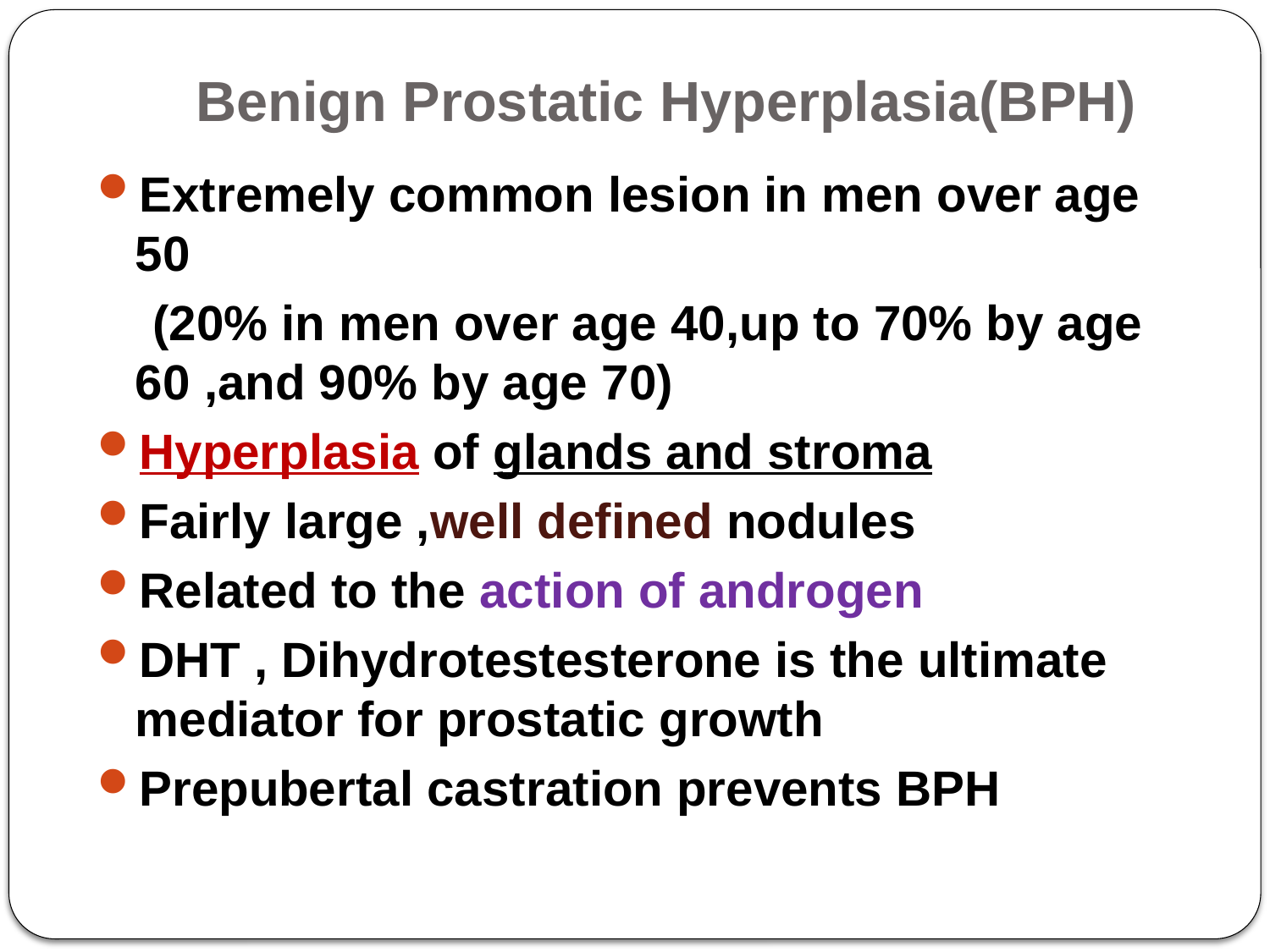

# Benign Prostatic Hyperplasia(BPH)
Extremely common lesion in men over age 50
    (20% in men over age 40,up to 70% by age 60 ,and 90% by age 70)
Hyperplasia of glands and stroma
Fairly large ,well defined nodules
Related to the action of androgen
DHT , Dihydrotestesterone is the ultimate mediator for prostatic growth
Prepubertal castration prevents BPH